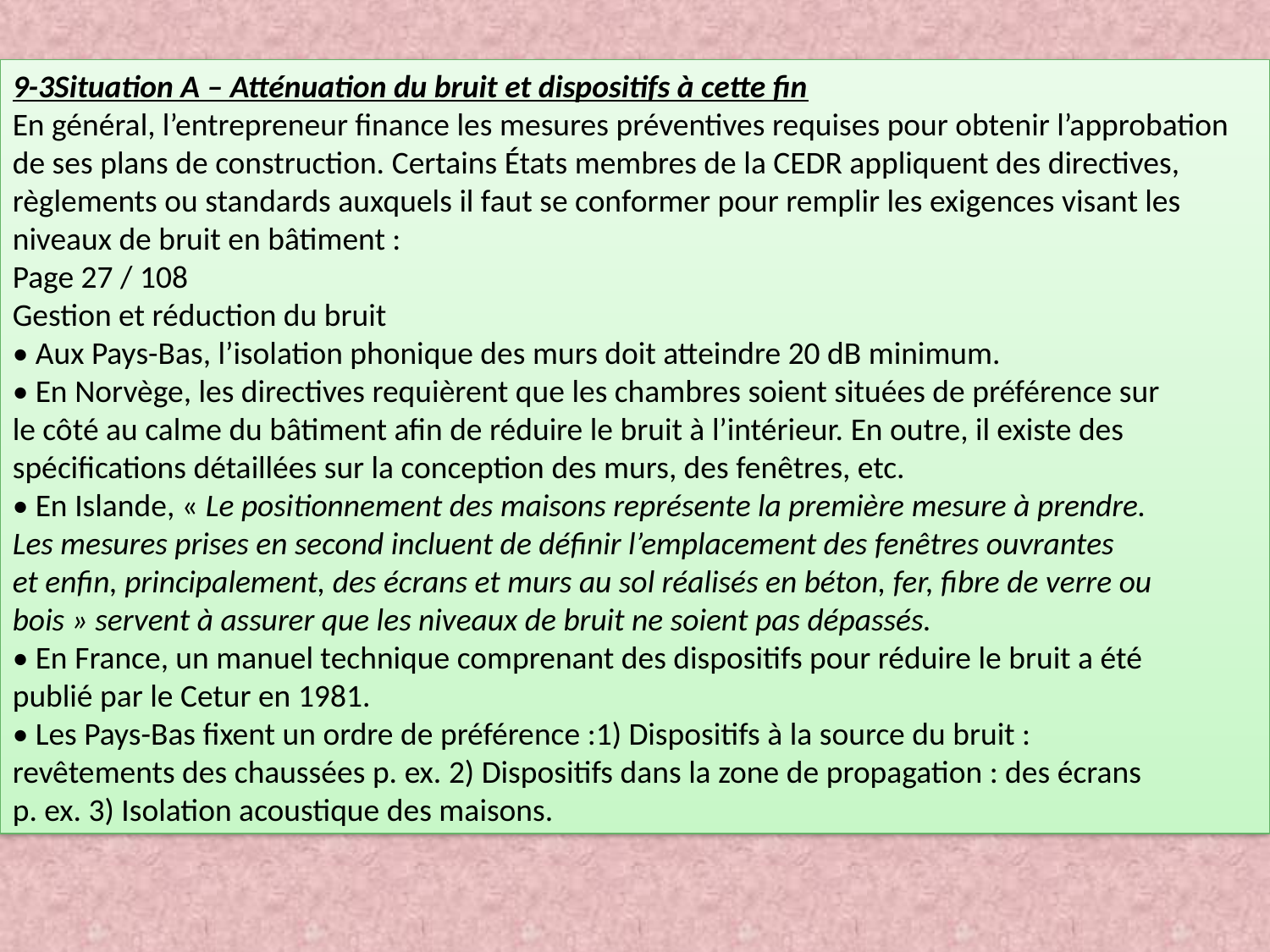

9-3Situation A – Atténuation du bruit et dispositifs à cette fin
En général, l’entrepreneur finance les mesures préventives requises pour obtenir l’approbation
de ses plans de construction. Certains États membres de la CEDR appliquent des directives,
règlements ou standards auxquels il faut se conformer pour remplir les exigences visant les
niveaux de bruit en bâtiment :
Page 27 / 108
Gestion et réduction du bruit
• Aux Pays-Bas, l’isolation phonique des murs doit atteindre 20 dB minimum.
• En Norvège, les directives requièrent que les chambres soient situées de préférence sur
le côté au calme du bâtiment afin de réduire le bruit à l’intérieur. En outre, il existe des
spécifications détaillées sur la conception des murs, des fenêtres, etc.
• En Islande, « Le positionnement des maisons représente la première mesure à prendre.
Les mesures prises en second incluent de définir l’emplacement des fenêtres ouvrantes
et enfin, principalement, des écrans et murs au sol réalisés en béton, fer, fibre de verre ou
bois » servent à assurer que les niveaux de bruit ne soient pas dépassés.
• En France, un manuel technique comprenant des dispositifs pour réduire le bruit a été
publié par le Cetur en 1981.
• Les Pays-Bas fixent un ordre de préférence :1) Dispositifs à la source du bruit :
revêtements des chaussées p. ex. 2) Dispositifs dans la zone de propagation : des écrans
p. ex. 3) Isolation acoustique des maisons.